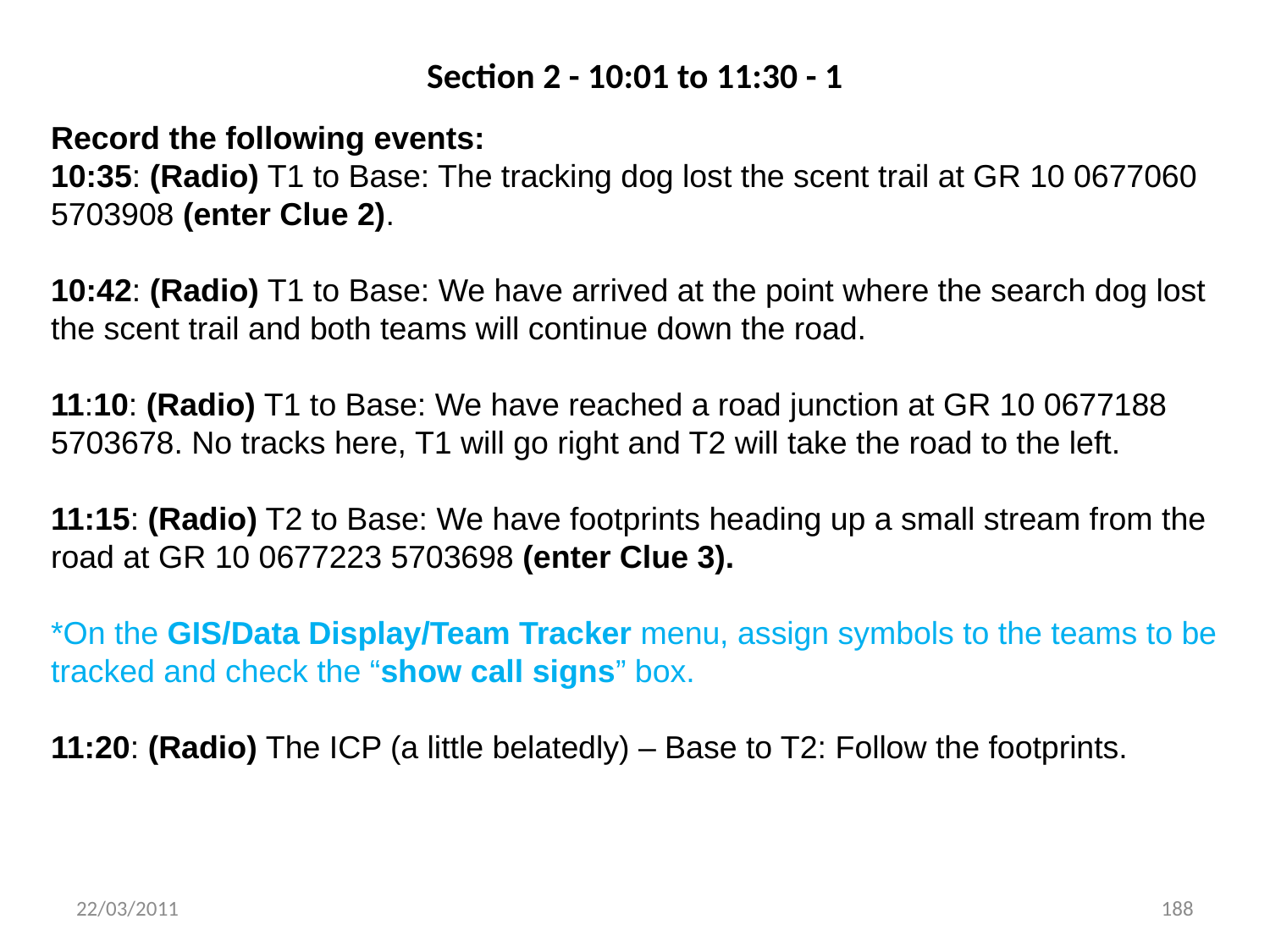

# Section 2 - 10:01 to 11:30 - 1
Record the following events:
10:35: (Radio) T1 to Base: The tracking dog lost the scent trail at GR 10 0677060 5703908 (enter Clue 2).

10:42: (Radio) T1 to Base: We have arrived at the point where the search dog lost the scent trail and both teams will continue down the road.

11:10: (Radio) T1 to Base: We have reached a road junction at GR 10 0677188 5703678. No tracks here, T1 will go right and T2 will take the road to the left.

11:15: (Radio) T2 to Base: We have footprints heading up a small stream from the road at GR 10 0677223 5703698 (enter Clue 3).

*On the GIS/Data Display/Team Tracker menu, assign symbols to the teams to be tracked and check the “show call signs” box.

11:20: (Radio) The ICP (a little belatedly) – Base to T2: Follow the footprints.

22/03/2011
188